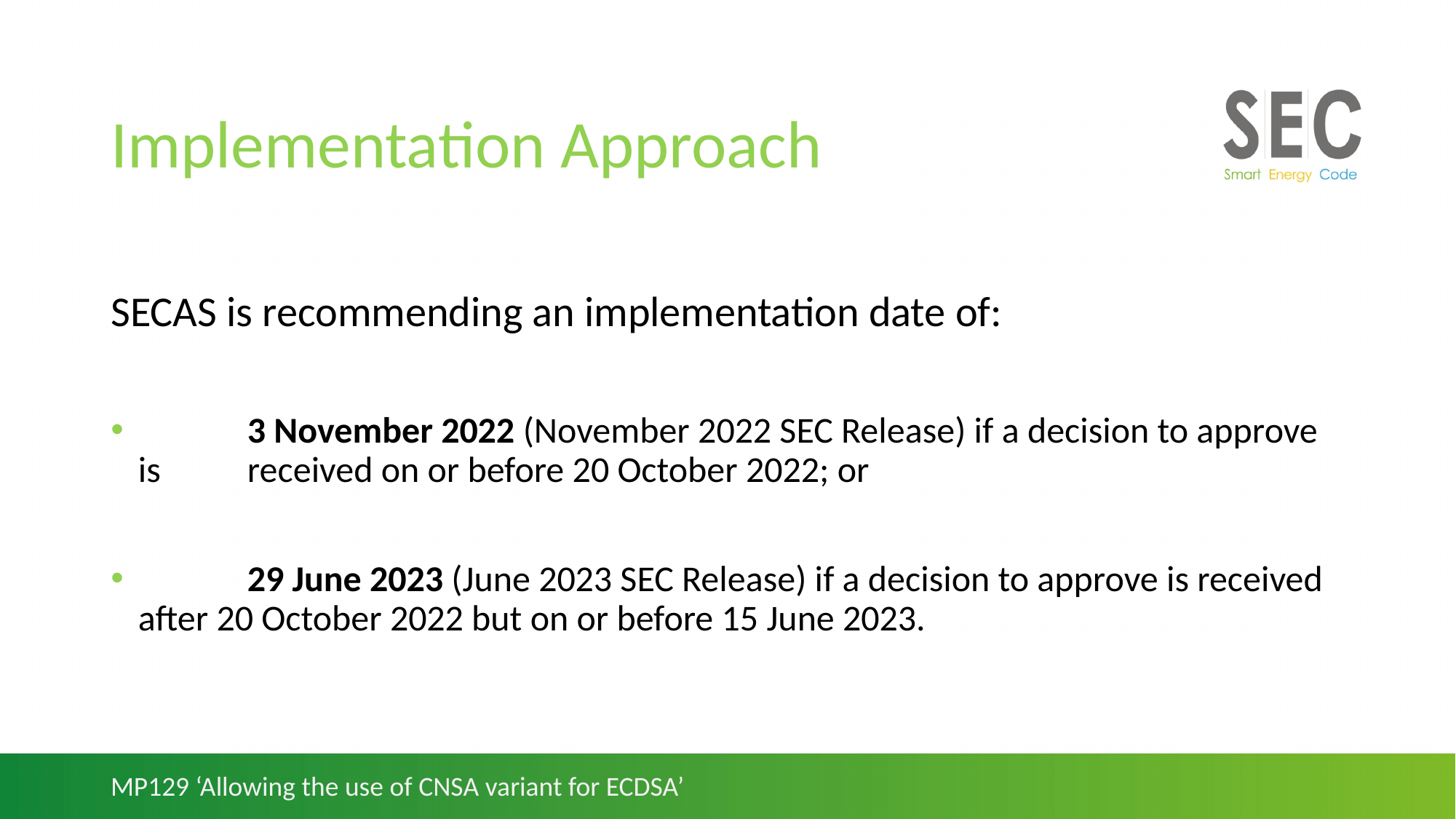

# Implementation Approach

SECAS is recommending an implementation date of:

    	3 November 2022 (November 2022 SEC Release) if a decision to approve is 	received on or before 20 October 2022; or

    	29 June 2023 (June 2023 SEC Release) if a decision to approve is received 	after 20 October 2022 but on or before 15 June 2023.

MP129 ‘Allowing the use of CNSA variant for ECDSA’